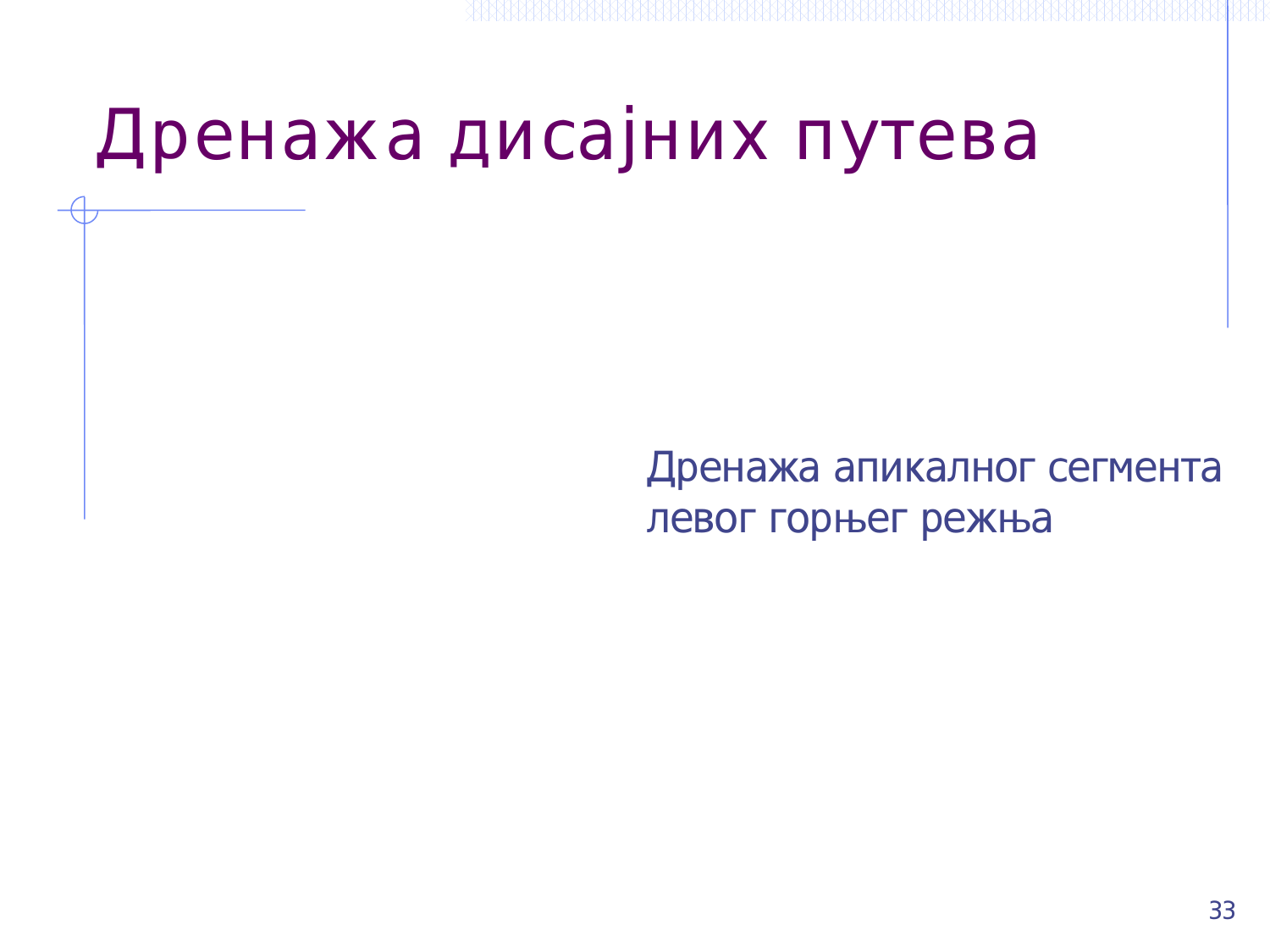

# Дренажа дисајних путева

Дренажа апикалног сегмента левог горњег режња
33